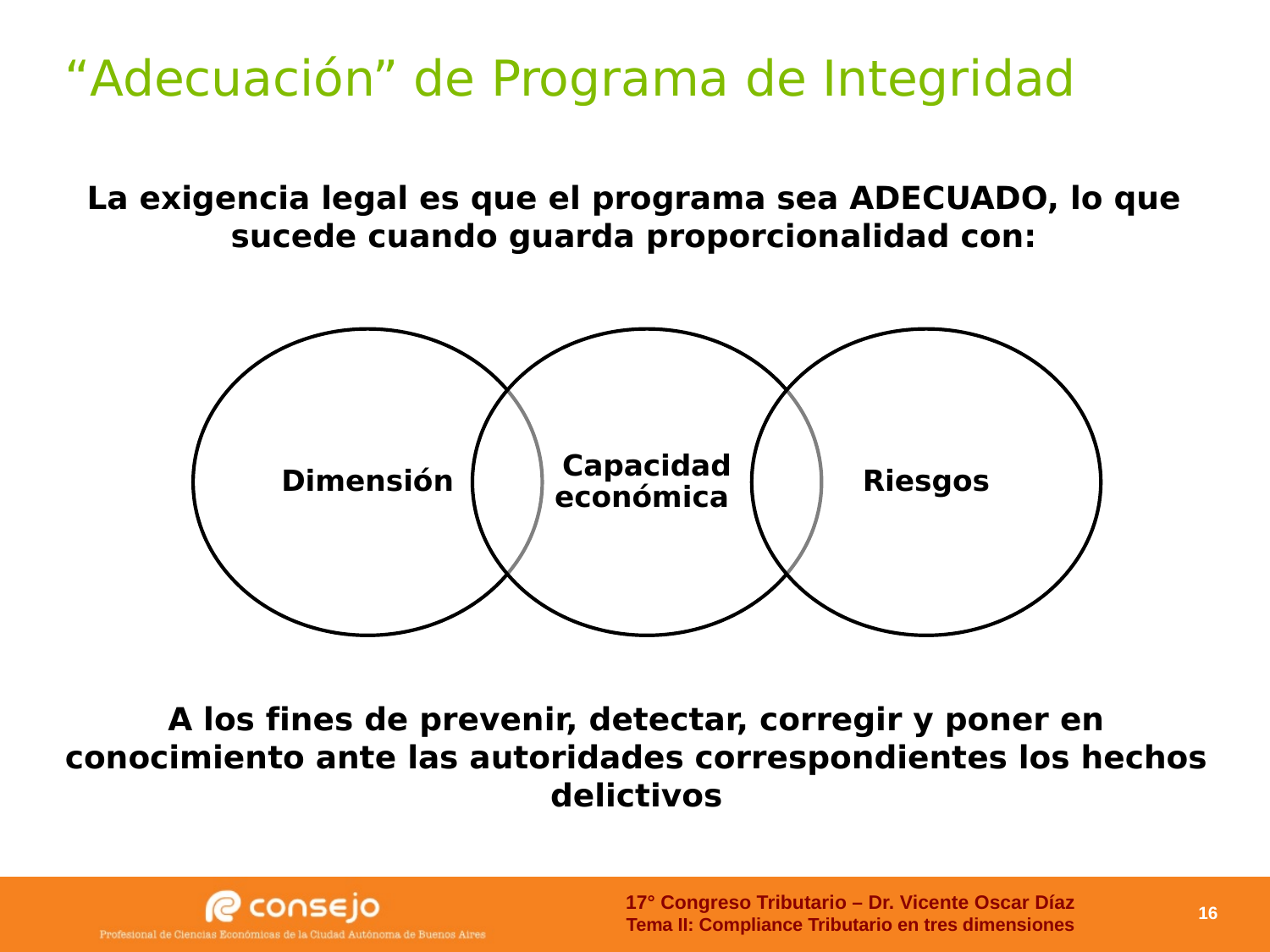

“Adecuación” de Programa de Integridad

La exigencia legal es que el programa sea ADECUADO, lo que sucede cuando guarda proporcionalidad con:

Dimensión
Capacidad económica
Riesgos
A los fines de prevenir, detectar, corregir y poner en conocimiento ante las autoridades correspondientes los hechos delictivos